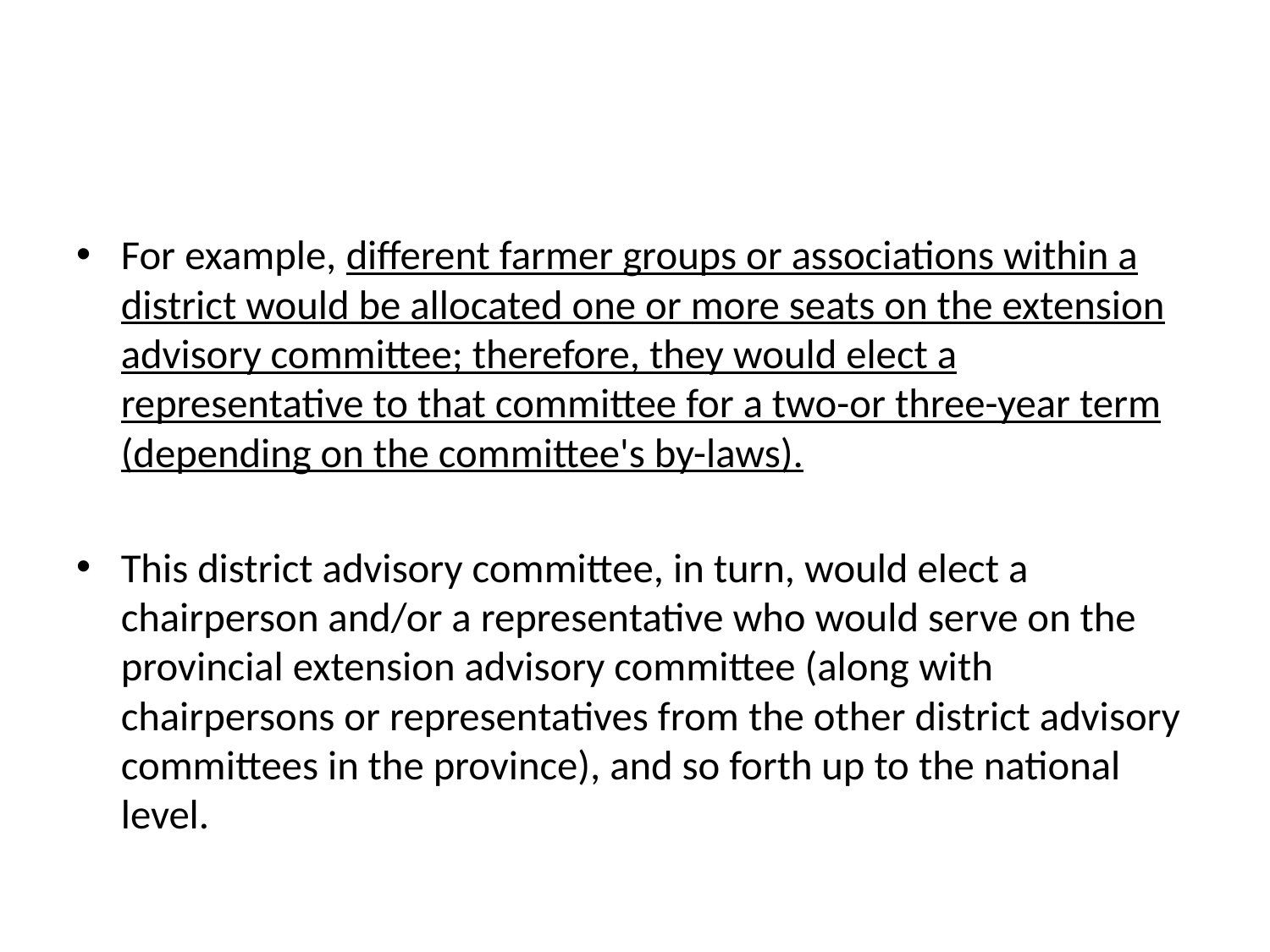

#
For example, different farmer groups or associations within a district would be allocated one or more seats on the extension advisory committee; therefore, they would elect a representative to that committee for a two-or three-year term (depending on the committee's by-laws).

This district advisory committee, in turn, would elect a chairperson and/or a representative who would serve on the provincial extension advisory committee (along with chairpersons or representatives from the other district advisory committees in the province), and so forth up to the national level.